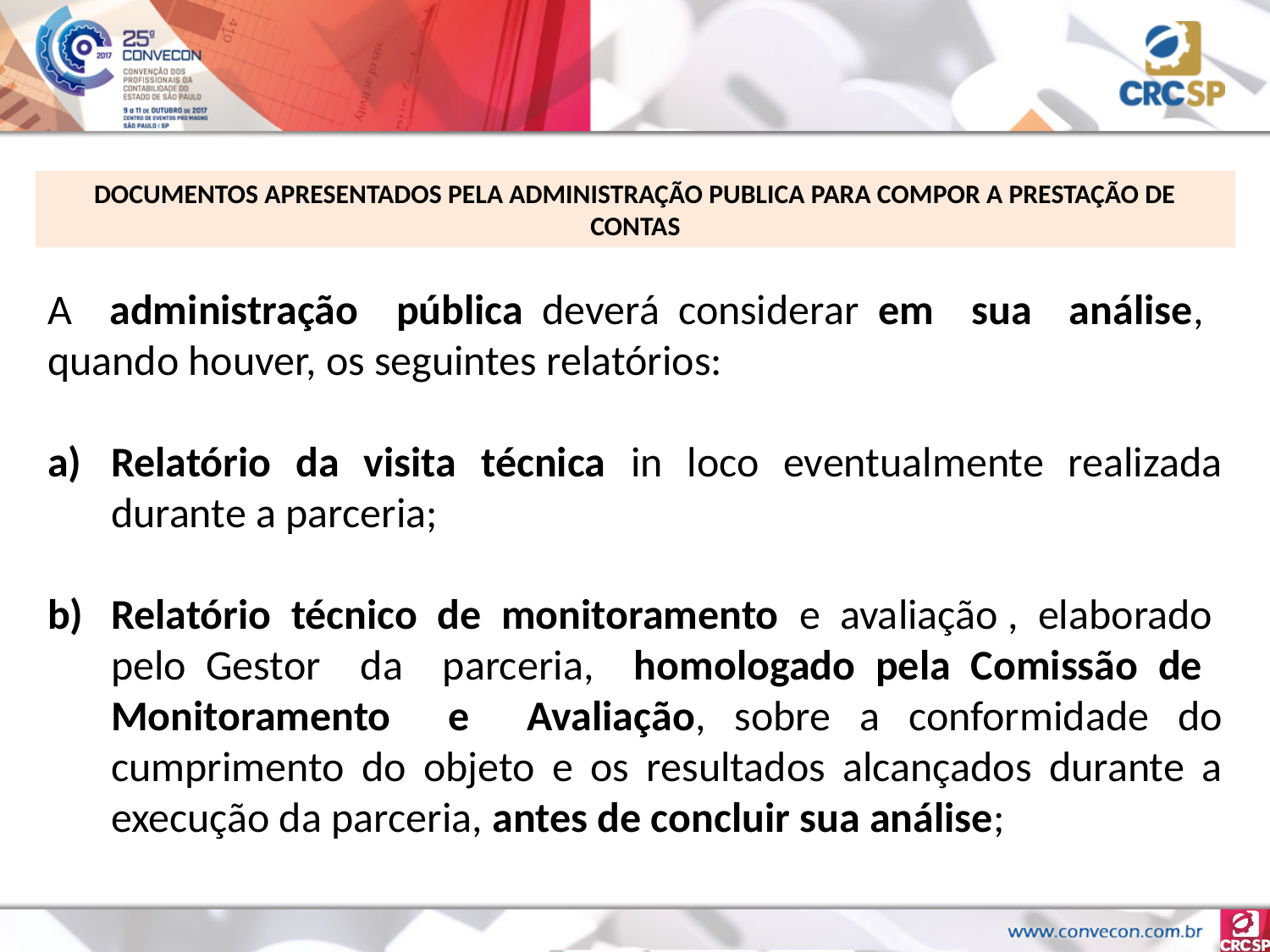

DOCUMENTOS APRESENTADOS PELA ADMINISTRAÇÃO PUBLICA PARA COMPOR A PRESTAÇÃO DE CONTAS
A  administração  pública deverá considerar em  sua  análise,  quando houver, os seguintes relatórios:

Relatório da visita técnica in loco eventualmente realizada durante a parceria;

Relatório  técnico  de  monitoramento  e  avaliação ,  elaborado  pelo Gestor  da  parceria,  homologado pela Comissão de  Monitoramento  e  Avaliação, sobre a conformidade do cumprimento do objeto e os resultados alcançados durante a execução da parceria, antes de concluir sua análise;